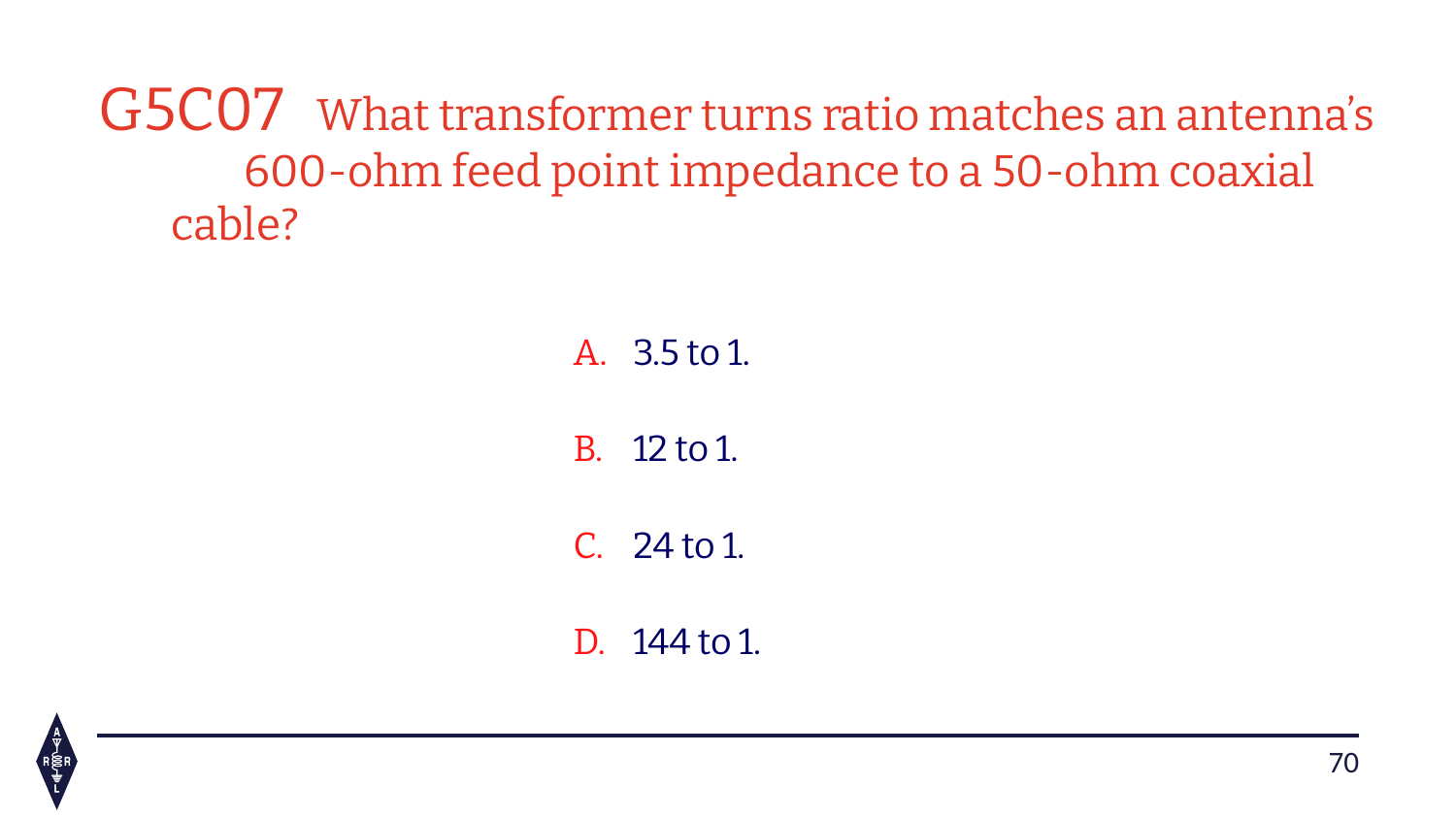

G5C07 	What transformer turns ratio matches an antenna’s 			600-ohm feed point impedance to a 50-ohm coaxial 			cable?						impedance to a speaker having a 4-ohm impedance?
3.5 to 1.
12 to 1.
24 to 1.
144 to 1.
70